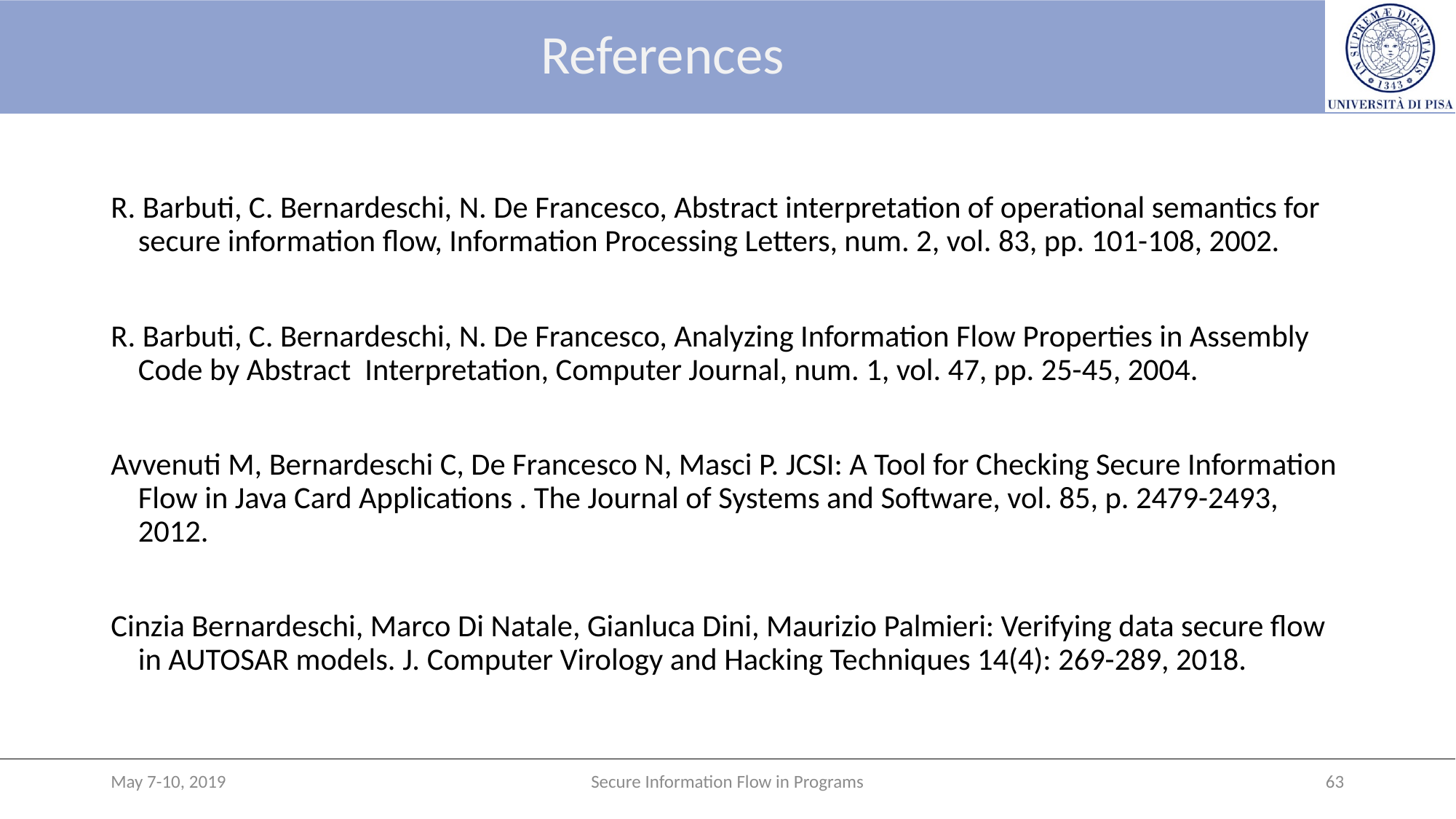

# References
R. Barbuti, C. Bernardeschi, N. De Francesco, Abstract interpretation of operational semantics for secure information flow, Information Processing Letters, num. 2, vol. 83, pp. 101-108, 2002.

R. Barbuti, C. Bernardeschi, N. De Francesco, Analyzing Information Flow Properties in Assembly Code by Abstract  Interpretation, Computer Journal, num. 1, vol. 47, pp. 25-45, 2004.

Avvenuti M, Bernardeschi C, De Francesco N, Masci P. JCSI: A Tool for Checking Secure Information Flow in Java Card Applications . The Journal of Systems and Software, vol. 85, p. 2479-2493, 2012.

Cinzia Bernardeschi, Marco Di Natale, Gianluca Dini, Maurizio Palmieri: Verifying data secure flow in AUTOSAR models. J. Computer Virology and Hacking Techniques 14(4): 269-289, 2018.

May 7-10, 2019
Secure Information Flow in Programs
63